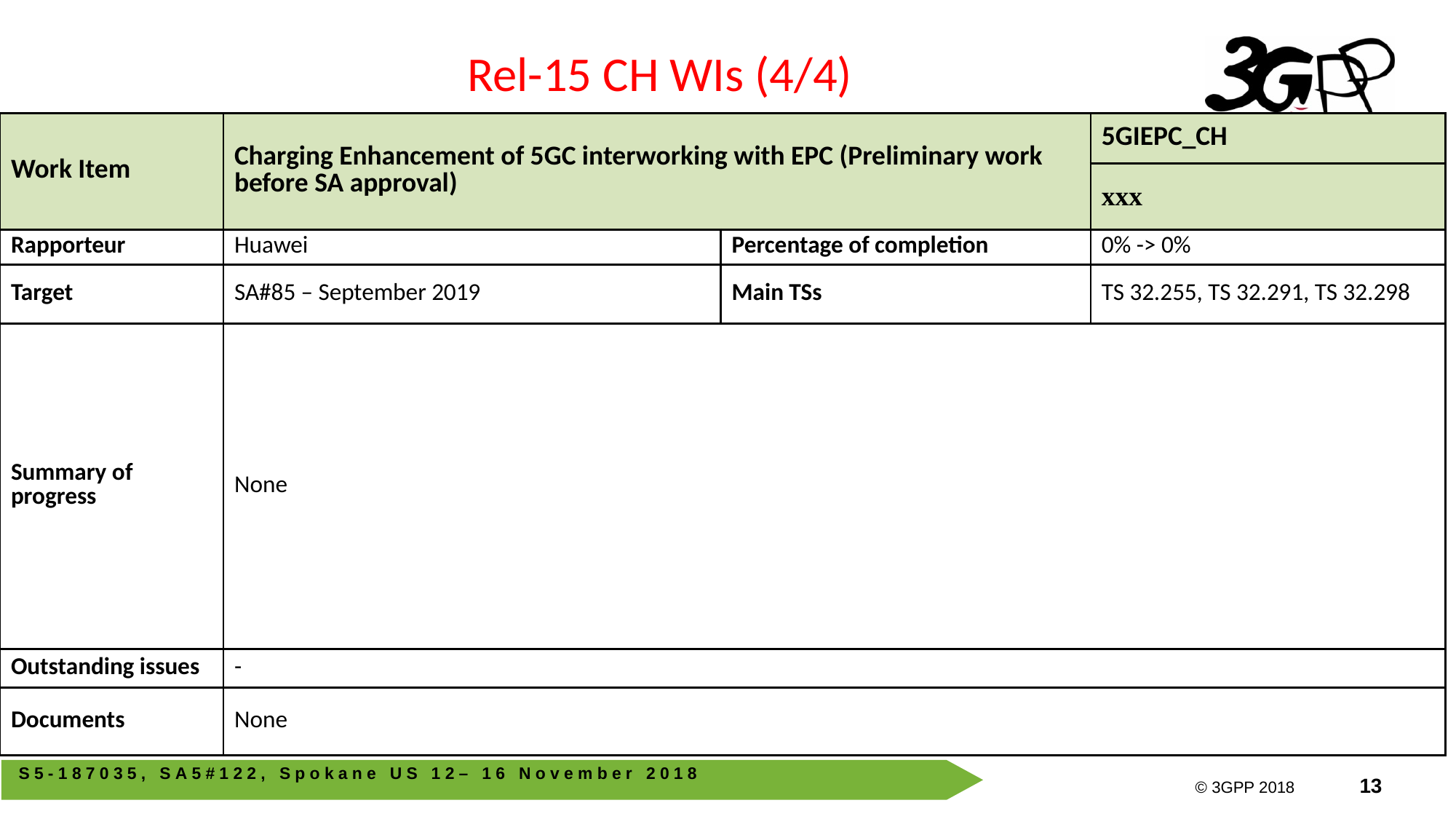

Rel-15 CH WIs (4/4)
| Work Item | Charging Enhancement of 5GC interworking with EPC (Preliminary work before SA approval) |  | 5GIEPC\_CH |
| --- | --- | --- | --- |
|  |  |  | xxx |
| Rapporteur | Huawei | Percentage of completion | 0% -> 0% |
| Target | SA#85 – September 2019 | Main TSs | TS 32.255, TS 32.291, TS 32.298 |
| Summary of progress | None |  |  |
| Outstanding issues | - |  |  |
| Documents | None |  |  |